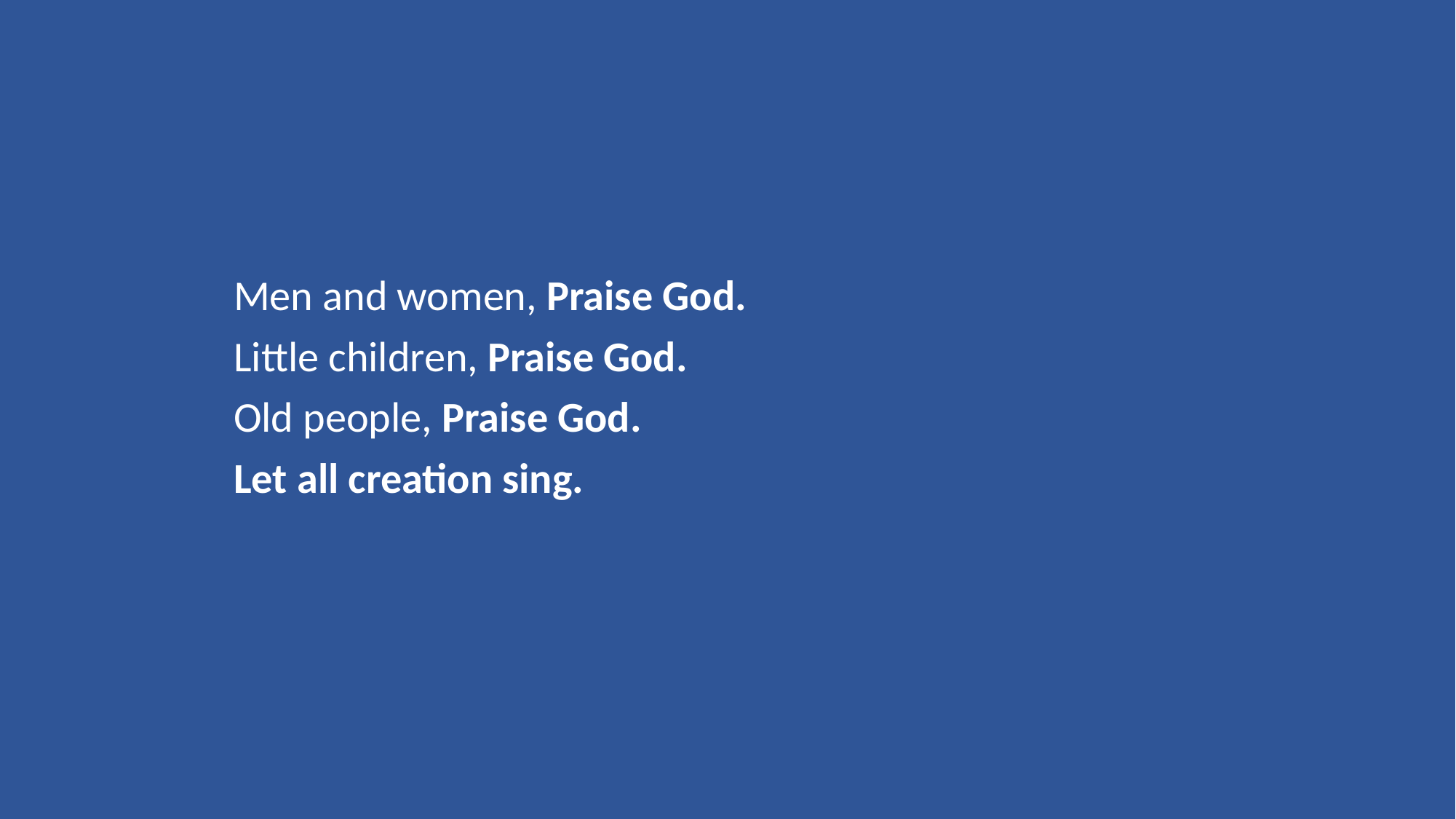

Men and women, Praise God.
Little children, Praise God.
Old people, Praise God.
Let all creation sing.